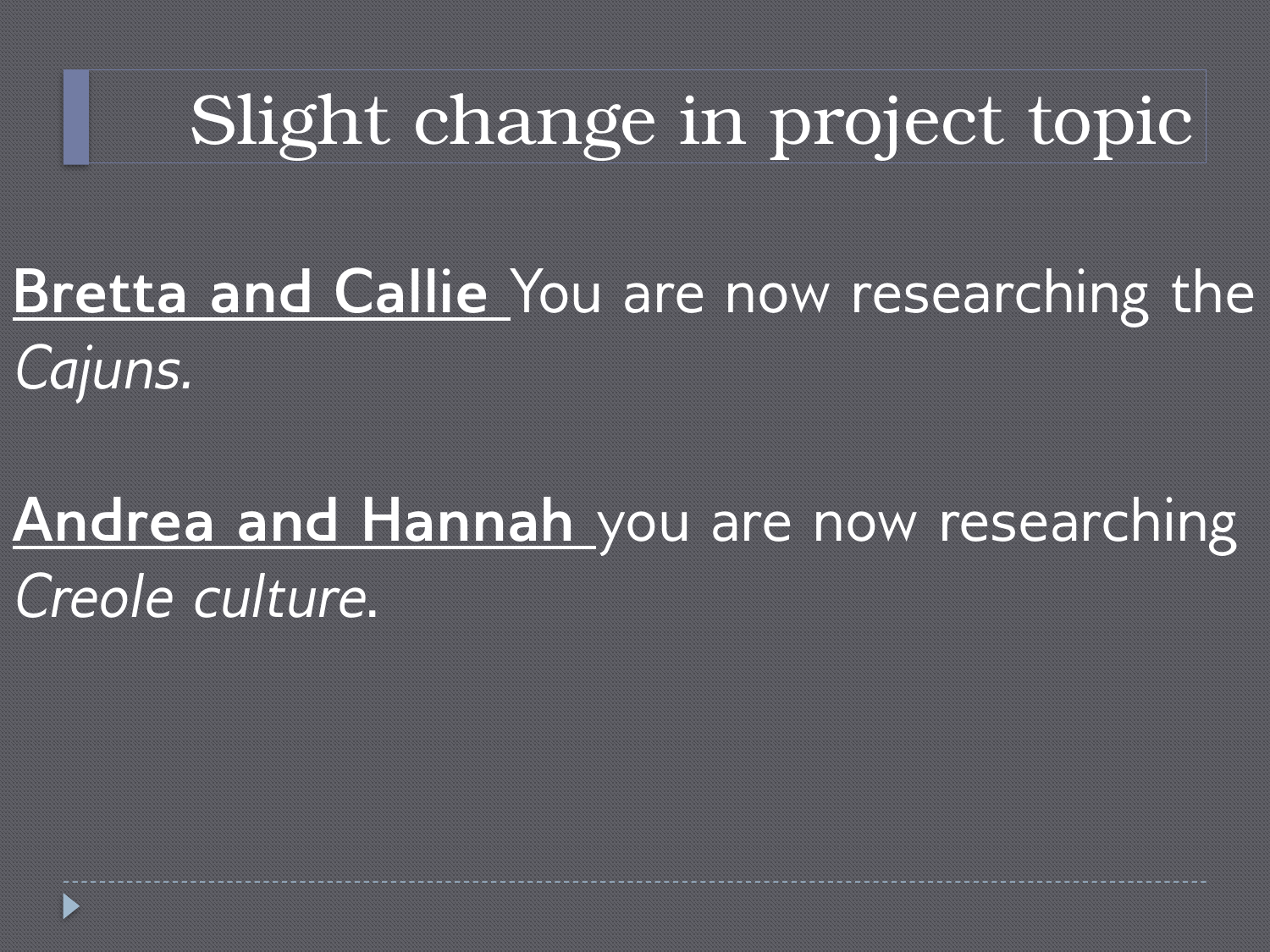

# Slight change in project topic
Bretta and Callie You are now researching the Cajuns.

Andrea and Hannah you are now researching Creole culture.